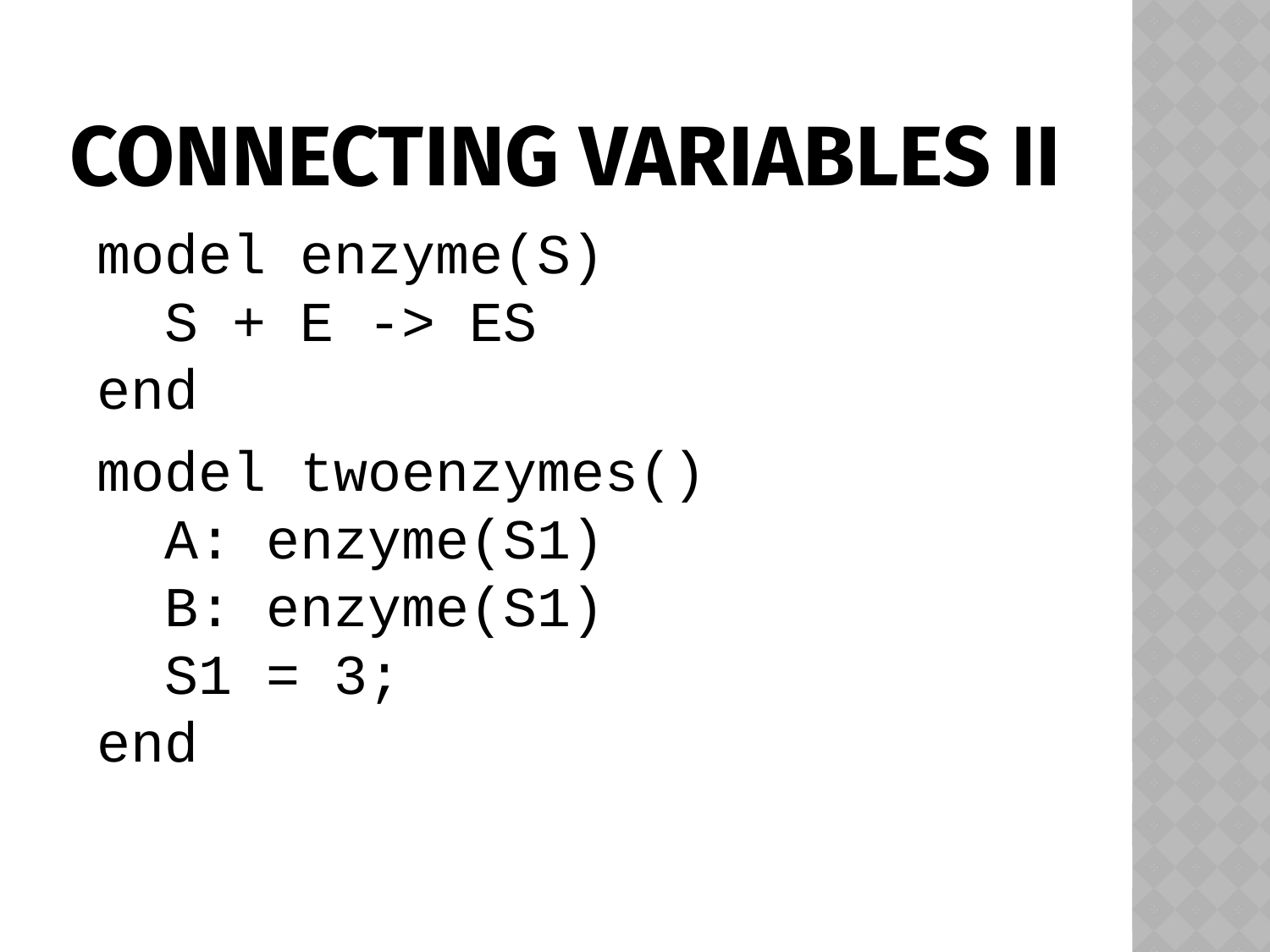

# Connecting variables II
model enzyme(S)
  S + E -> ES
end
model twoenzymes()
  A: enzyme(S1)
  B: enzyme(S1)
  S1 = 3;
end